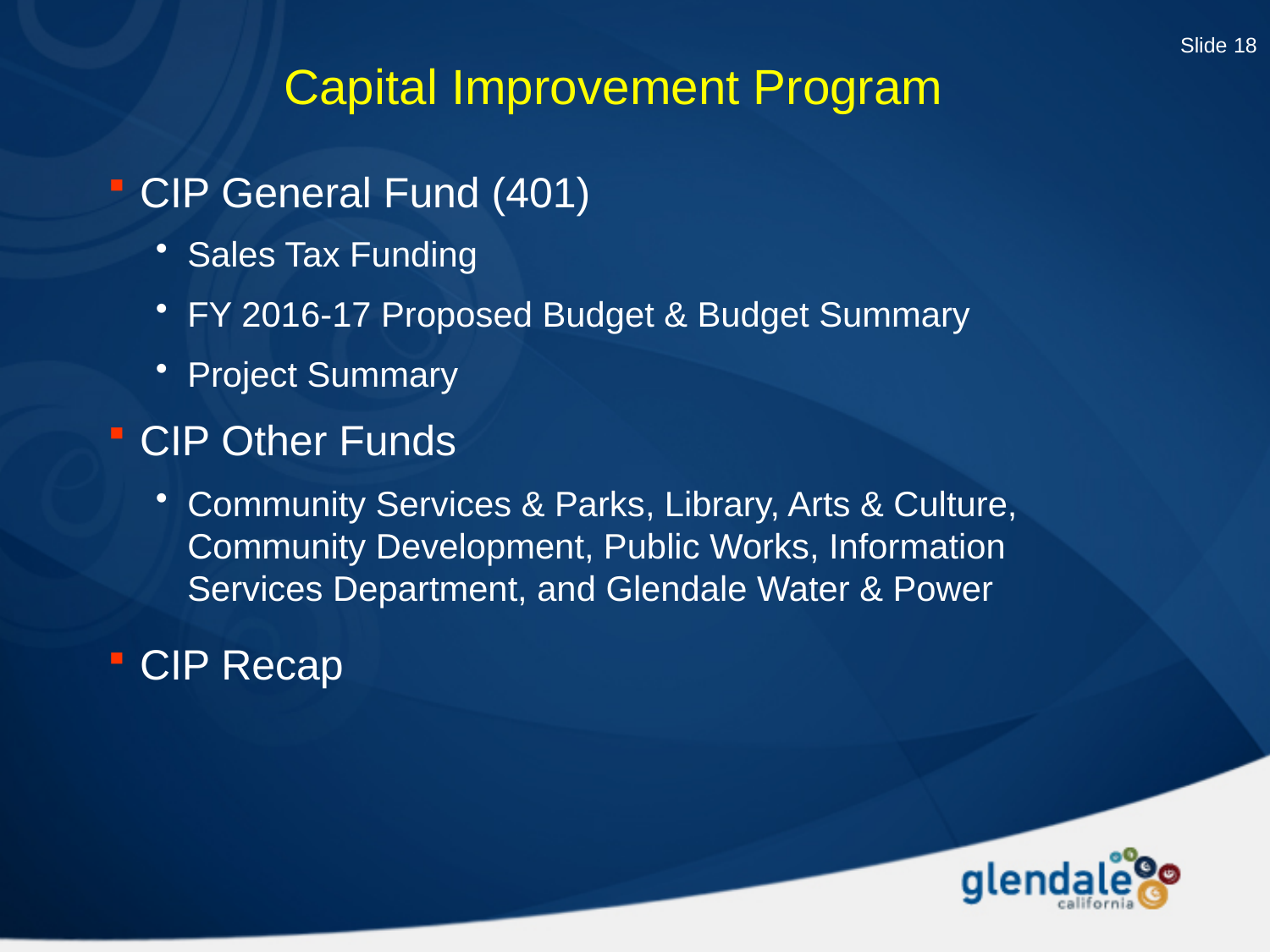

Slide 18
# Capital Improvement Program
CIP General Fund (401)
Sales Tax Funding
FY 2016-17 Proposed Budget & Budget Summary
Project Summary
CIP Other Funds
Community Services & Parks, Library, Arts & Culture, Community Development, Public Works, Information Services Department, and Glendale Water & Power
CIP Recap